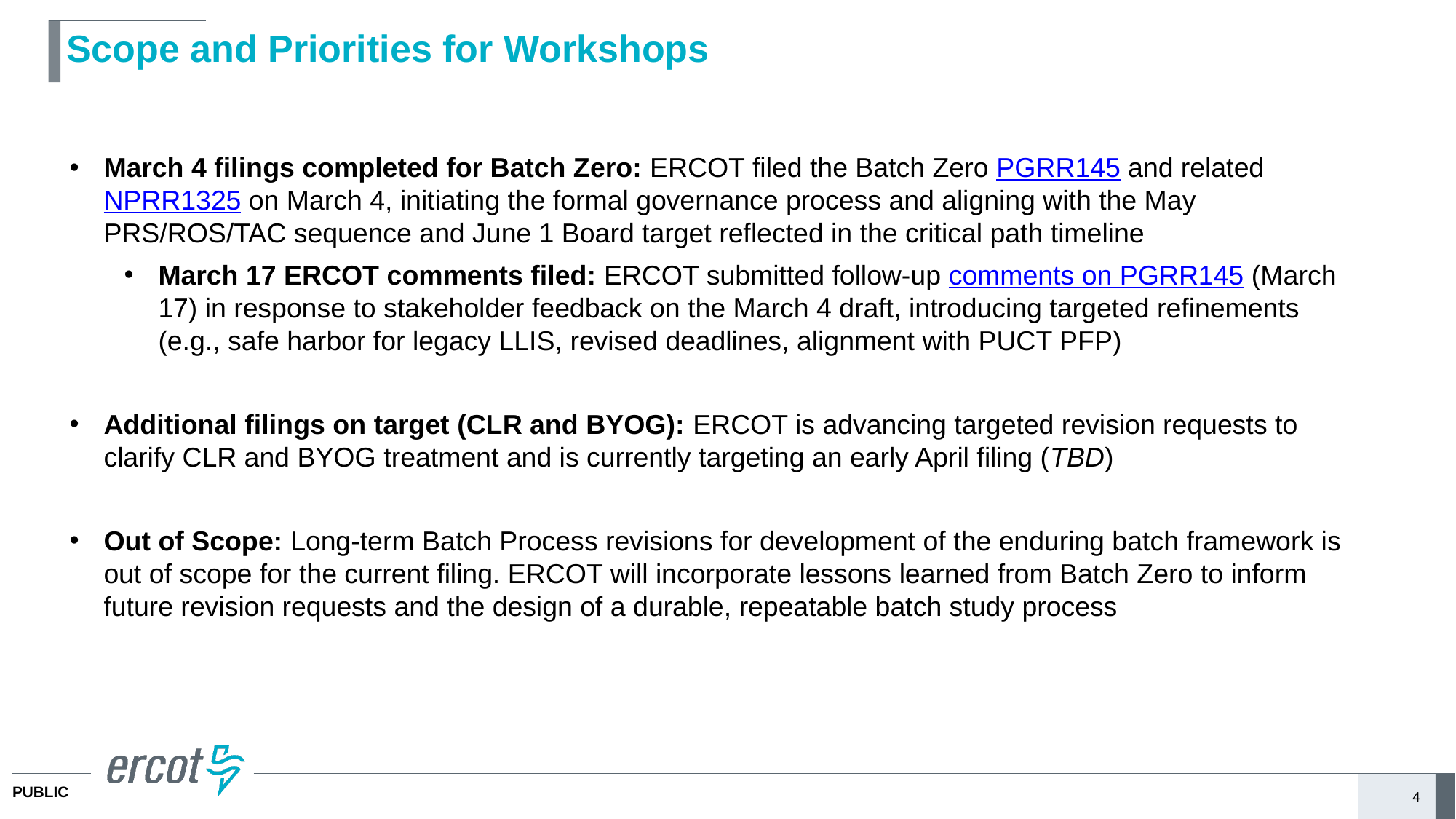

# Scope and Priorities for Workshops
March 4 filings completed for Batch Zero: ERCOT filed the Batch Zero PGRR145 and related NPRR1325 on March 4, initiating the formal governance process and aligning with the May PRS/ROS/TAC sequence and June 1 Board target reflected in the critical path timeline
March 17 ERCOT comments filed: ERCOT submitted follow-up comments on PGRR145 (March 17) in response to stakeholder feedback on the March 4 draft, introducing targeted refinements (e.g., safe harbor for legacy LLIS, revised deadlines, alignment with PUCT PFP)

Additional filings on target (CLR and BYOG): ERCOT is advancing targeted revision requests to clarify CLR and BYOG treatment and is currently targeting an early April filing (TBD)

Out of Scope: Long-term Batch Process revisions for development of the enduring batch framework is out of scope for the current filing. ERCOT will incorporate lessons learned from Batch Zero to inform future revision requests and the design of a durable, repeatable batch study process